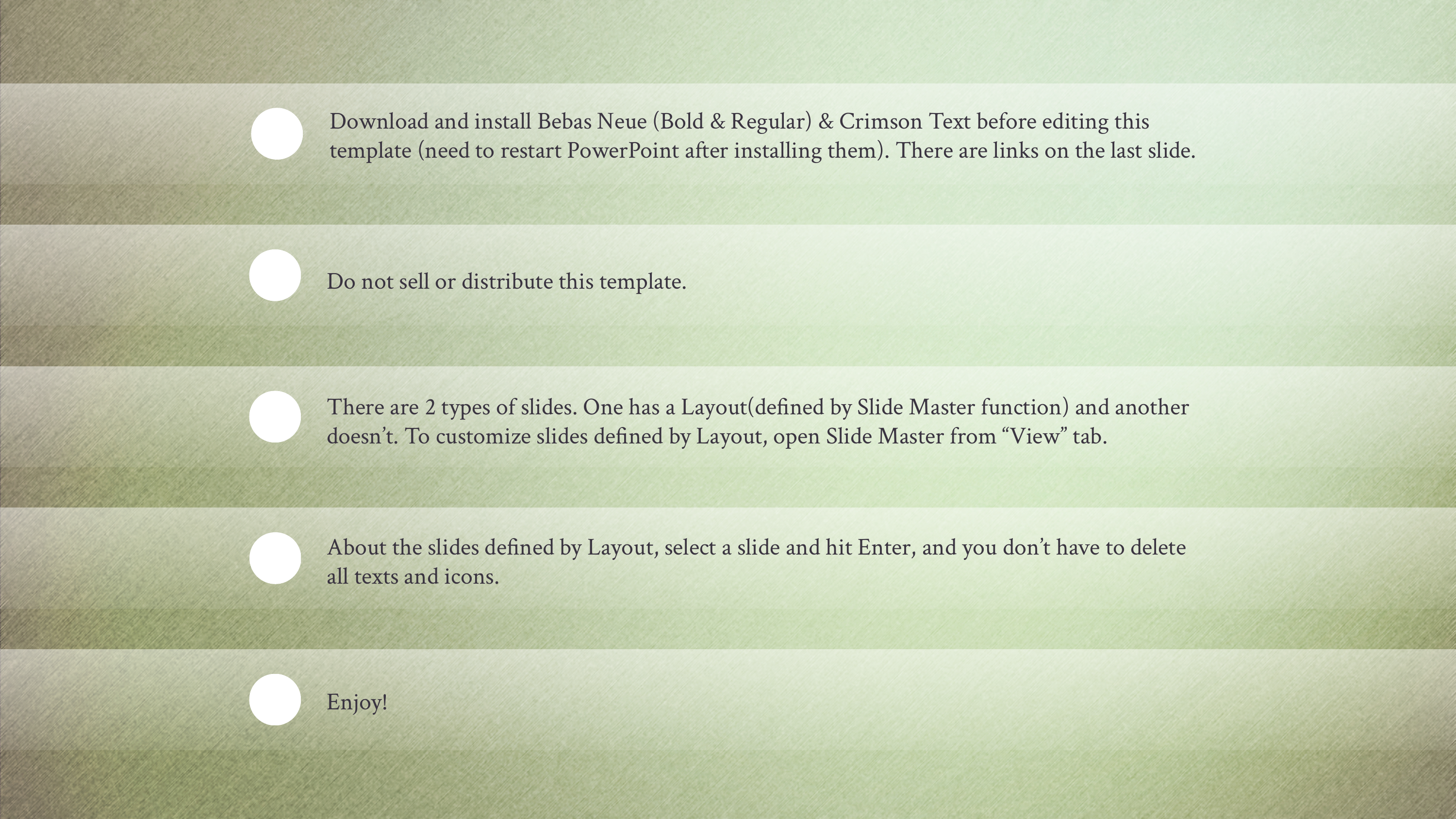

Download and install Bebas Neue (Bold & Regular) & Crimson Text before editing this template (need to restart PowerPoint after installing them). There are links on the last slide.
Do not sell or distribute this template.
There are 2 types of slides. One has a Layout(defined by Slide Master function) and another doesn’t. To customize slides defined by Layout, open Slide Master from “View” tab.
About the slides defined by Layout, select a slide and hit Enter, and you don’t have to delete all texts and icons.
Enjoy!